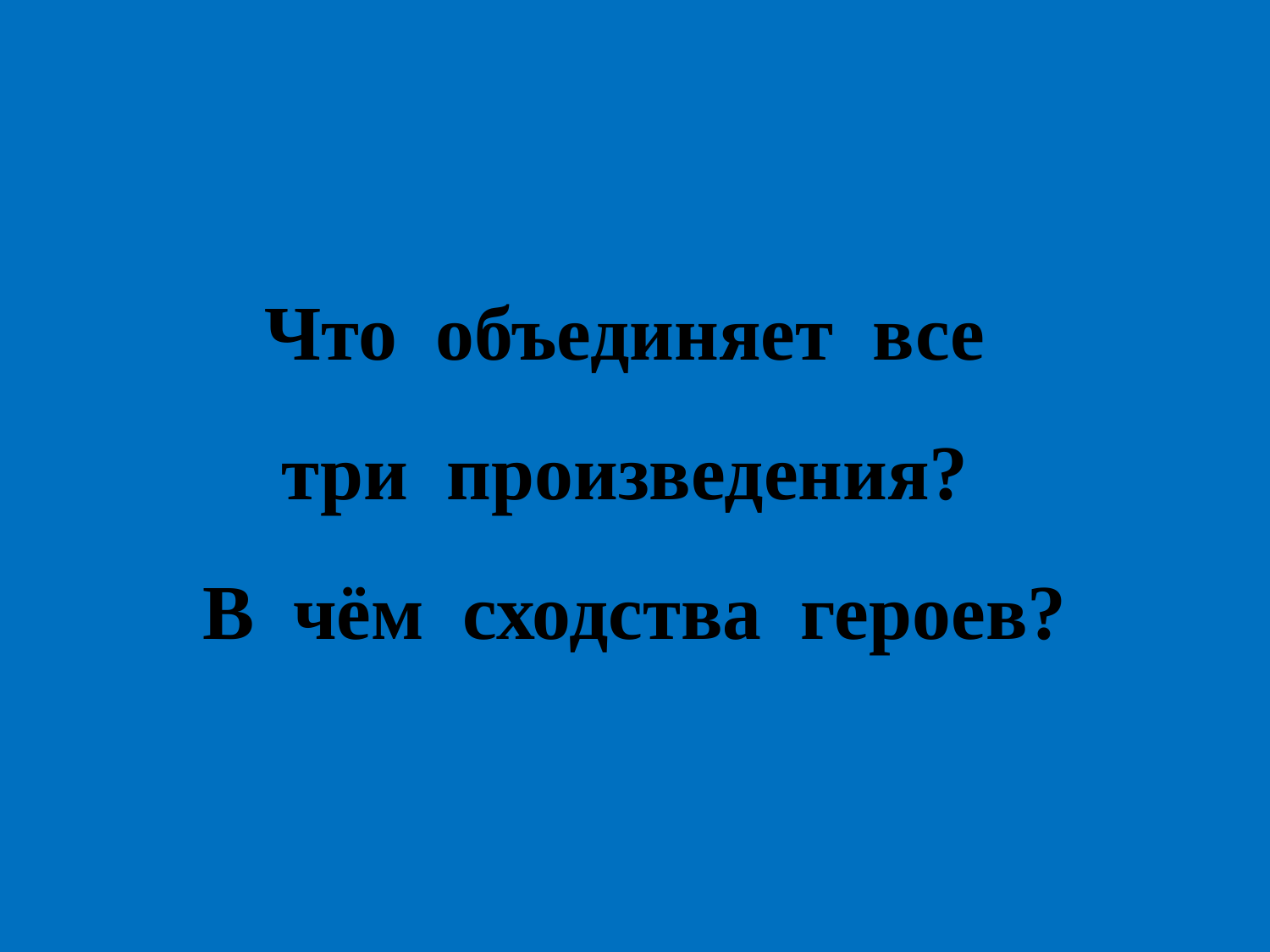

# Что  объединяет  все три  произведения? В  чём  сходства  героев?